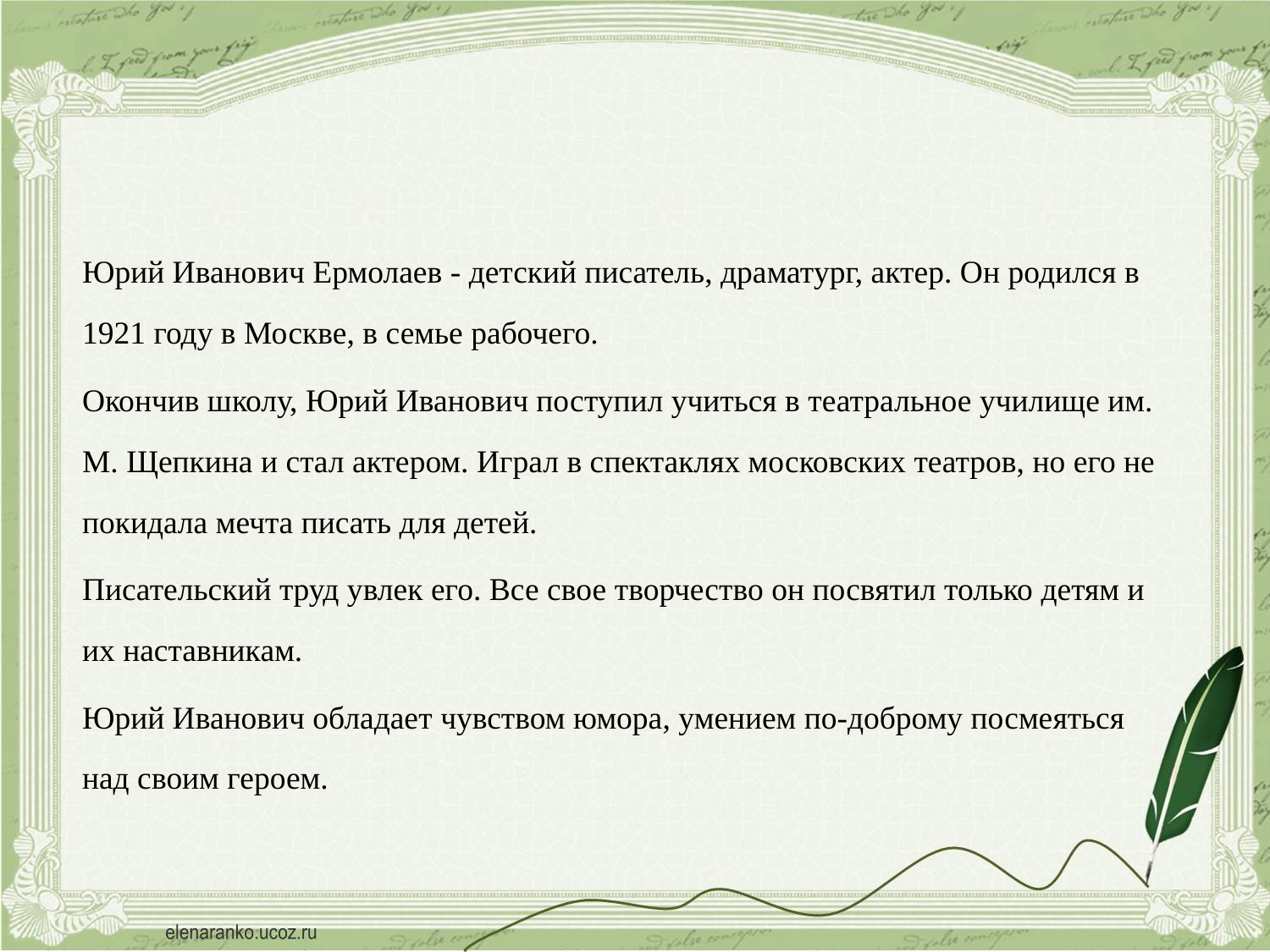

Юрий Иванович Ермолаев - детский писатель, драматург, актер. Он родился в 1921 году в Москве, в семье рабочего.
Окончив школу, Юрий Иванович поступил учиться в театральное училище им. М. Щепкина и стал актером. Играл в спектаклях московских театров, но его не покидала мечта писать для детей.
Писательский труд увлек его. Все свое творчество он посвятил только детям и их наставникам.
Юрий Иванович обладает чувством юмора, умением по-доброму посмеяться над своим героем.

#